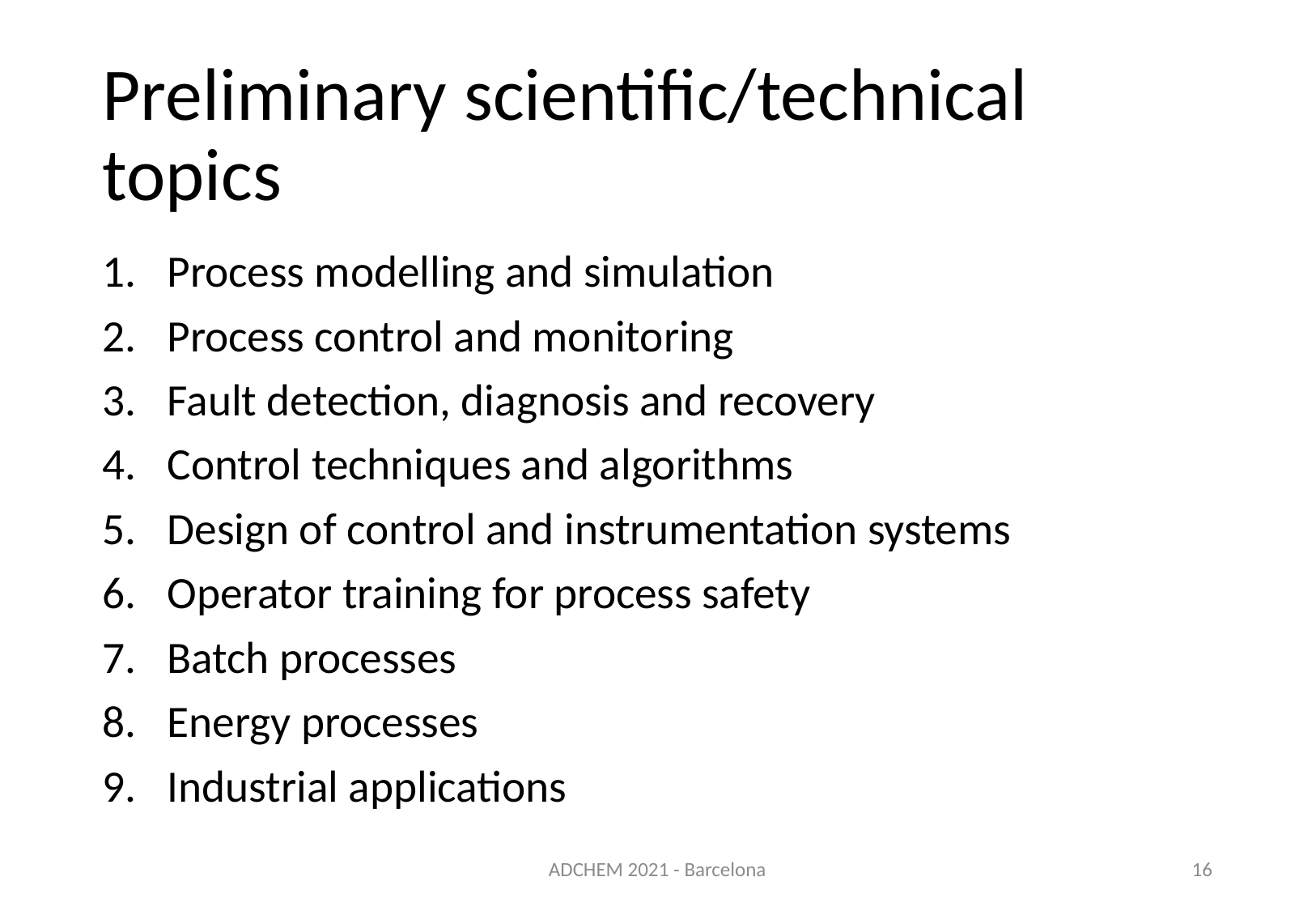

# Preliminary scientific/technical topics
Process modelling and simulation
Process control and monitoring
Fault detection, diagnosis and recovery
Control techniques and algorithms
Design of control and instrumentation systems
Operator training for process safety
Batch processes
Energy processes
Industrial applications
ADCHEM 2021 - Barcelona
16